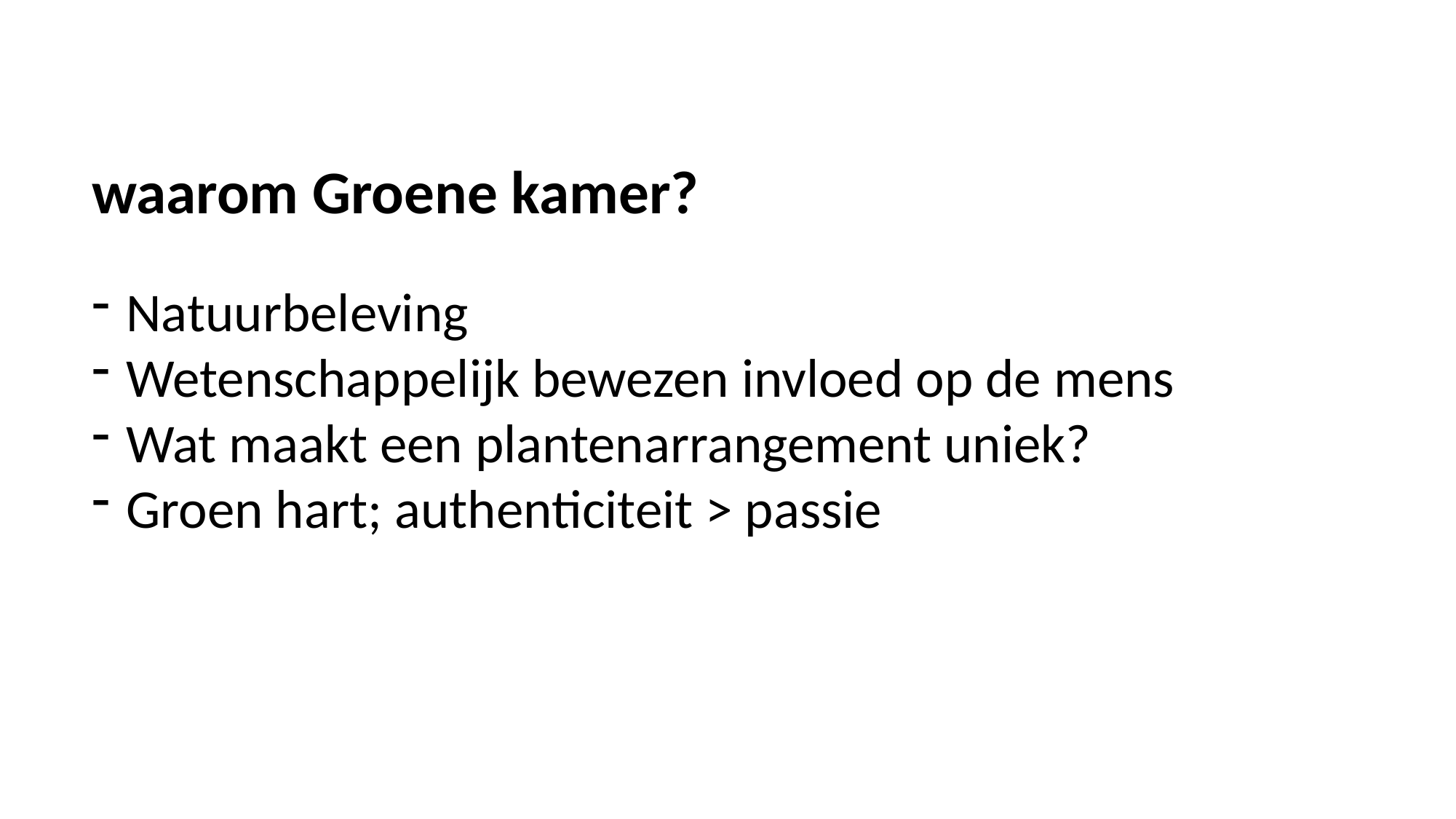

waarom Groene kamer?

Natuurbeleving
Wetenschappelijk bewezen invloed op de mens
Wat maakt een plantenarrangement uniek?
Groen hart; authenticiteit > passie